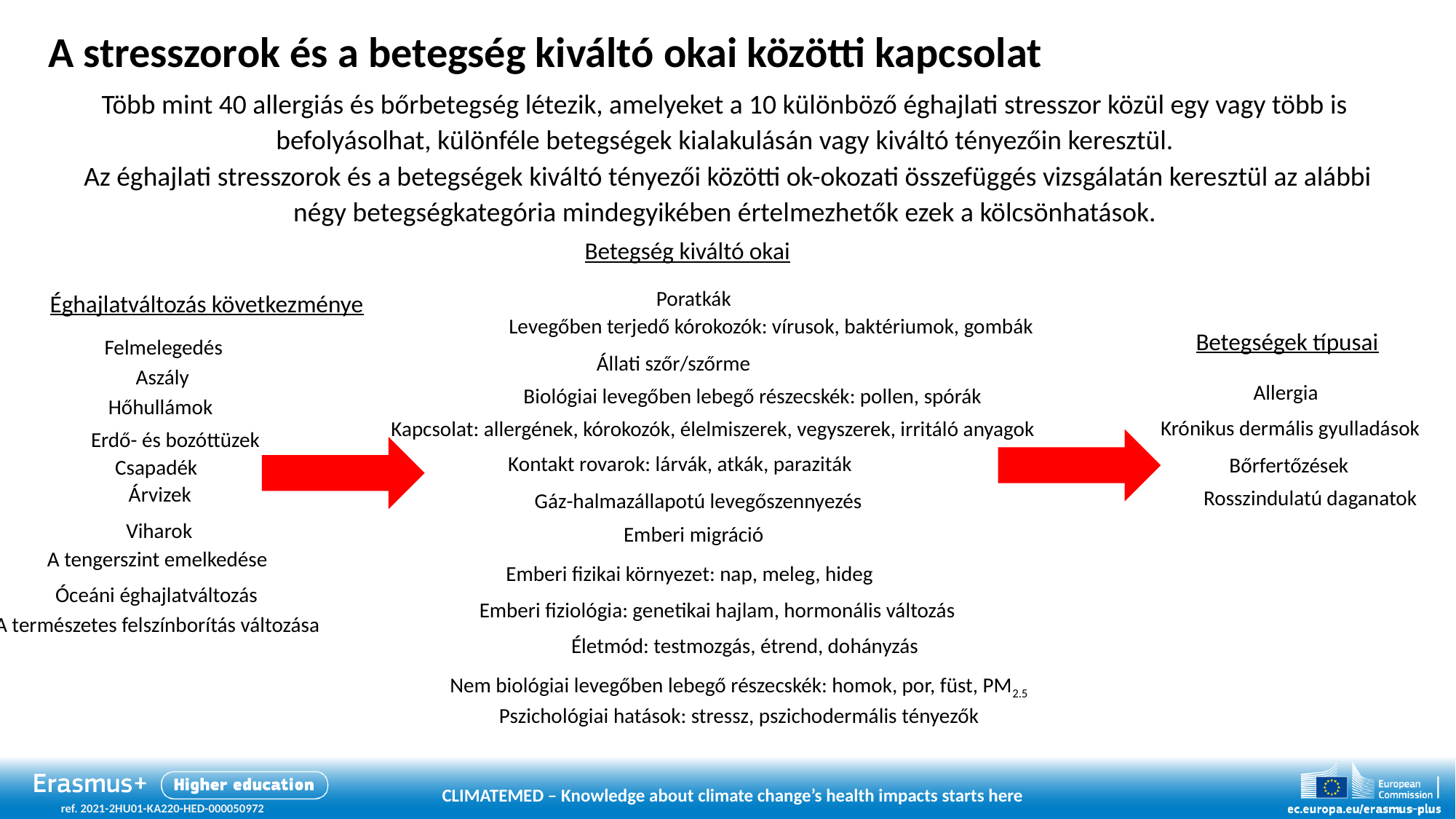

A stresszorok és a betegség kiváltó okai közötti kapcsolat
Több mint 40 allergiás és bőrbetegség létezik, amelyeket a 10 különböző éghajlati stresszor közül egy vagy több is befolyásolhat, különféle betegségek kialakulásán vagy kiváltó tényezőin keresztül.
 Az éghajlati stresszorok és a betegségek kiváltó tényezői közötti ok-okozati összefüggés vizsgálatán keresztül az alábbi négy betegségkategória mindegyikében értelmezhetők ezek a kölcsönhatások.

Betegség kiváltó okai
Poratkák
Levegőben terjedő kórokozók: vírusok, baktériumok, gombák
Állati szőr/szőrme
Biológiai levegőben lebegő részecskék: pollen, spórák
Kapcsolat: allergének, kórokozók, élelmiszerek, vegyszerek, irritáló anyagok
Kontakt rovarok: lárvák, atkák, paraziták
Gáz-halmazállapotú levegőszennyezés
Emberi migráció
Emberi fizikai környezet: nap, meleg, hideg
Emberi fiziológia: genetikai hajlam, hormonális változás
Életmód: testmozgás, étrend, dohányzás
Nem biológiai levegőben lebegő részecskék: homok, por, füst, PM2.5
Pszichológiai hatások: stressz, pszichodermális tényezők
Éghajlatváltozás következménye
 Felmelegedés
Aszály
Hőhullámok
Erdő- és bozóttüzek
Csapadék
Árvizek
Viharok
A tengerszint emelkedése
Óceáni éghajlatváltozás
A természetes felszínborítás változása
Betegségek típusai
Allergia
Krónikus dermális gyulladások
Bőrfertőzések
Rosszindulatú daganatok